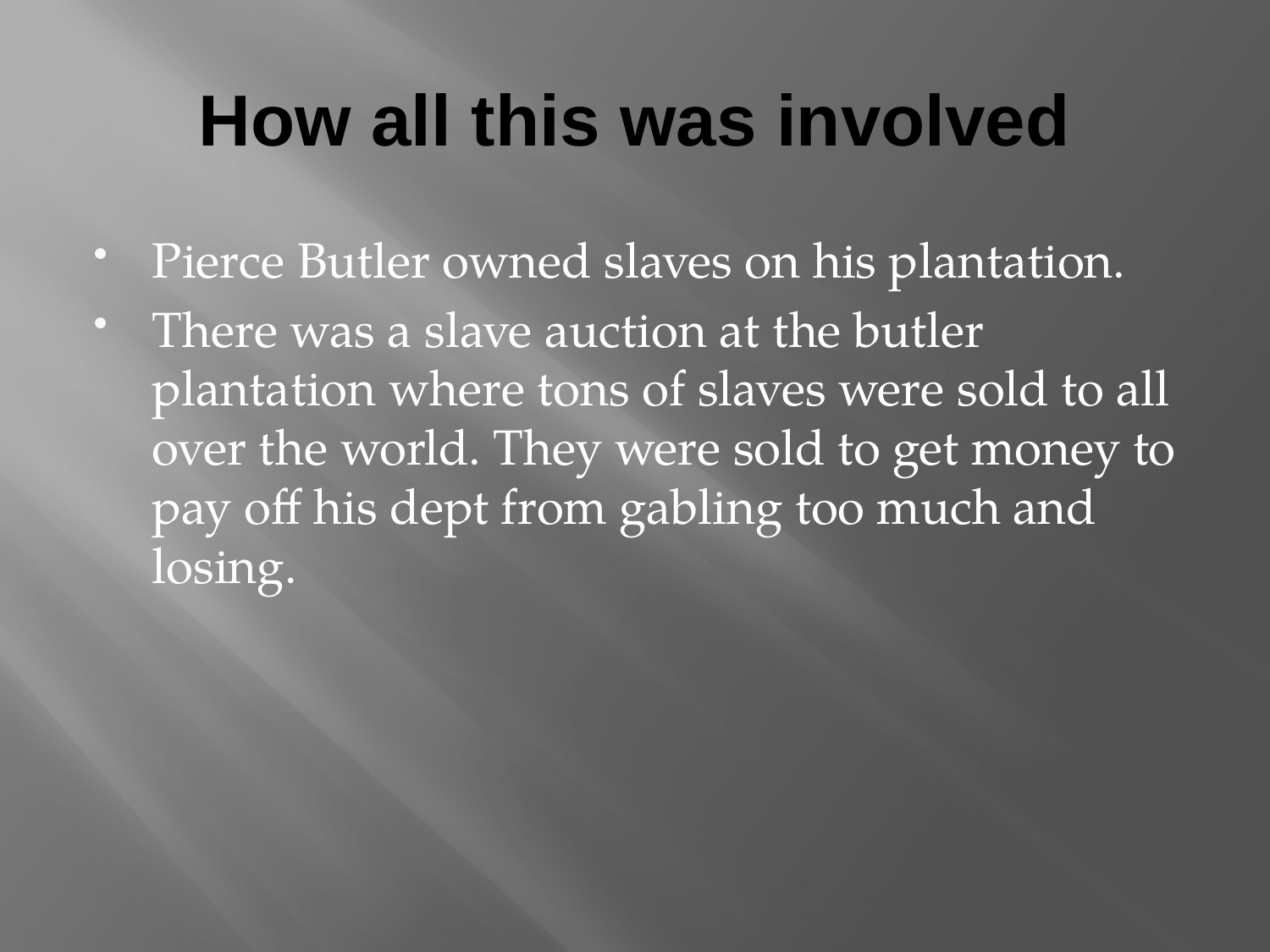

# How all this was involved
Pierce Butler owned slaves on his plantation.
There was a slave auction at the butler plantation where tons of slaves were sold to all over the world. They were sold to get money to pay off his dept from gabling too much and losing.